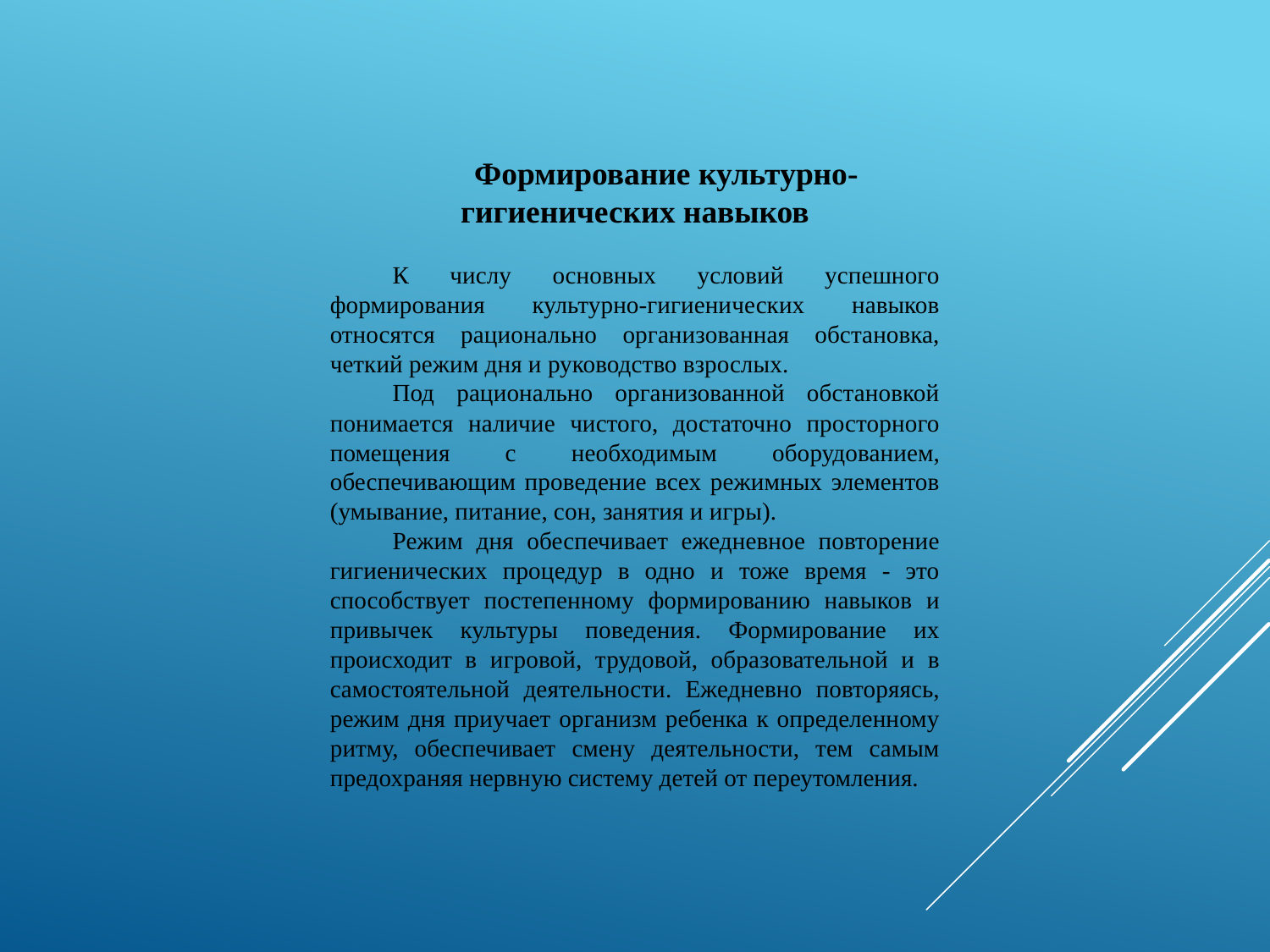

Формирование культурно-гигиенических навыков

К числу основных условий успешного формирования культурно-гигиенических навыков относятся рационально организованная обстановка, четкий режим дня и руководство взрослых.
Под рационально организованной обстановкой понимается наличие чистого, достаточно просторного помещения с необходимым оборудованием, обеспечивающим проведение всех режимных элементов (умывание, питание, сон, занятия и игры).
Режим дня обеспечивает ежедневное повторение гигиенических процедур в одно и тоже время - это способствует постепенному формированию навыков и привычек культуры поведения. Формирование их происходит в игровой, трудовой, образовательной и в самостоятельной деятельности. Ежедневно повторяясь, режим дня приучает организм ребенка к определенному ритму, обеспечивает смену деятельности, тем самым предохраняя нервную систему детей от переутомления.